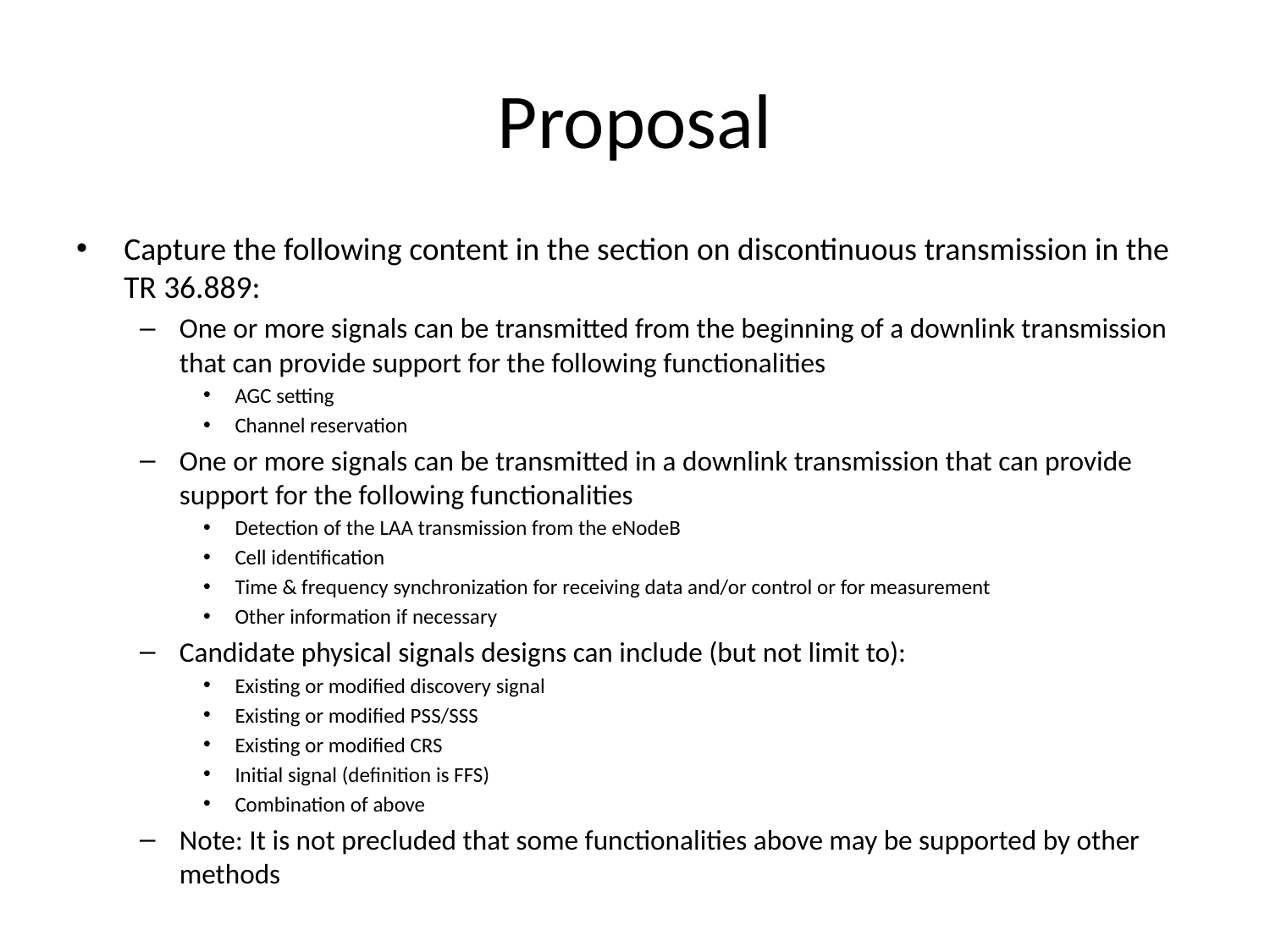

# Proposal
Capture the following content in the section on discontinuous transmission in the TR 36.889:
One or more signals can be transmitted from the beginning of a downlink transmission that can provide support for the following functionalities
AGC setting
Channel reservation
One or more signals can be transmitted in a downlink transmission that can provide support for the following functionalities
Detection of the LAA transmission from the eNodeB
Cell identification
Time & frequency synchronization for receiving data and/or control or for measurement
Other information if necessary
Candidate physical signals designs can include (but not limit to):
Existing or modified discovery signal
Existing or modified PSS/SSS
Existing or modified CRS
Initial signal (definition is FFS)
Combination of above
Note: It is not precluded that some functionalities above may be supported by other methods